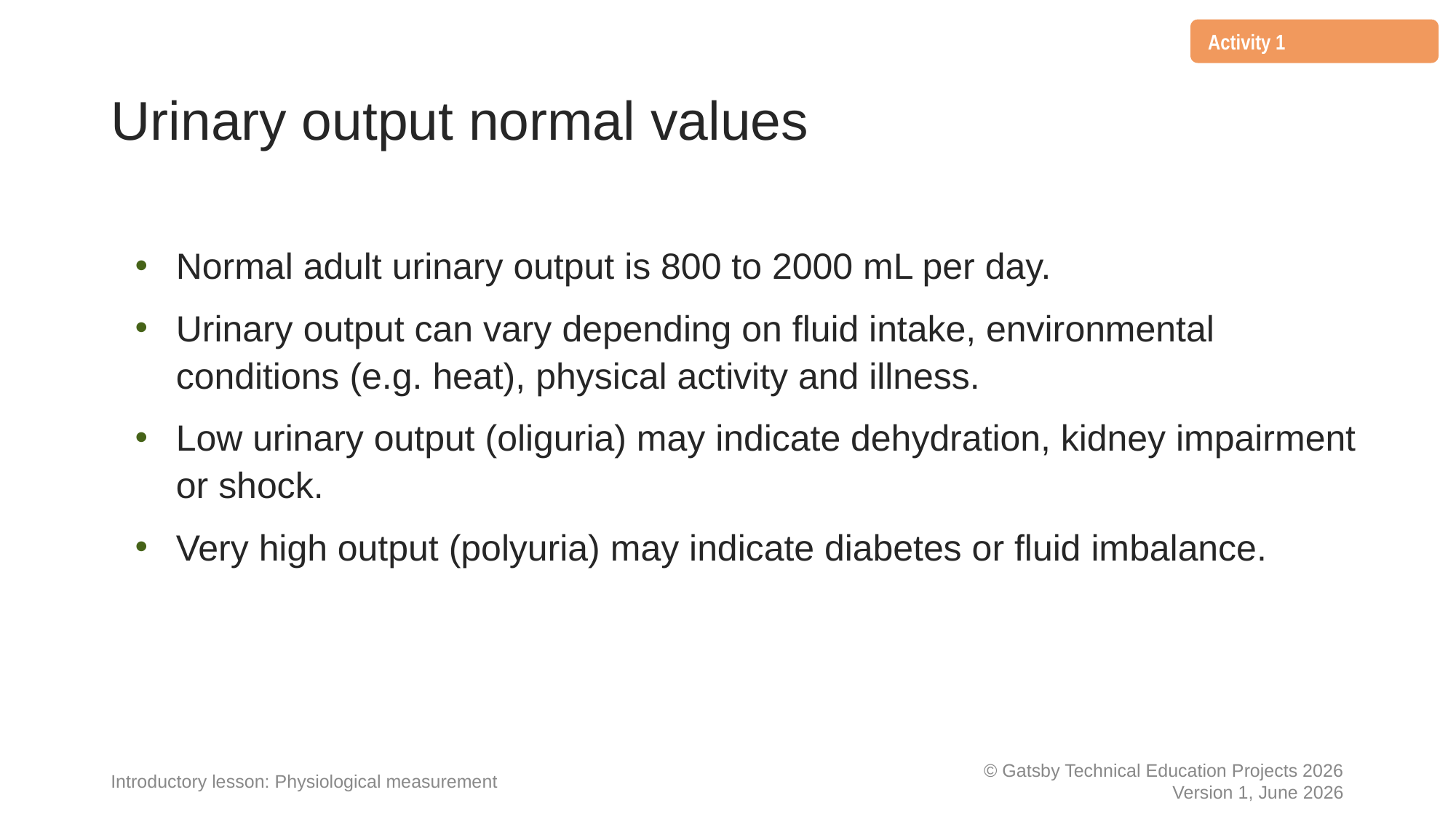

Activity 1
Urinary output normal values
Normal adult urinary output is 800 to 2000 mL per day.
Urinary output can vary depending on fluid intake, environmental conditions (e.g. heat), physical activity and illness.
Low urinary output (oliguria) may indicate dehydration, kidney impairment or shock.
Very high output (polyuria) may indicate diabetes or fluid imbalance.